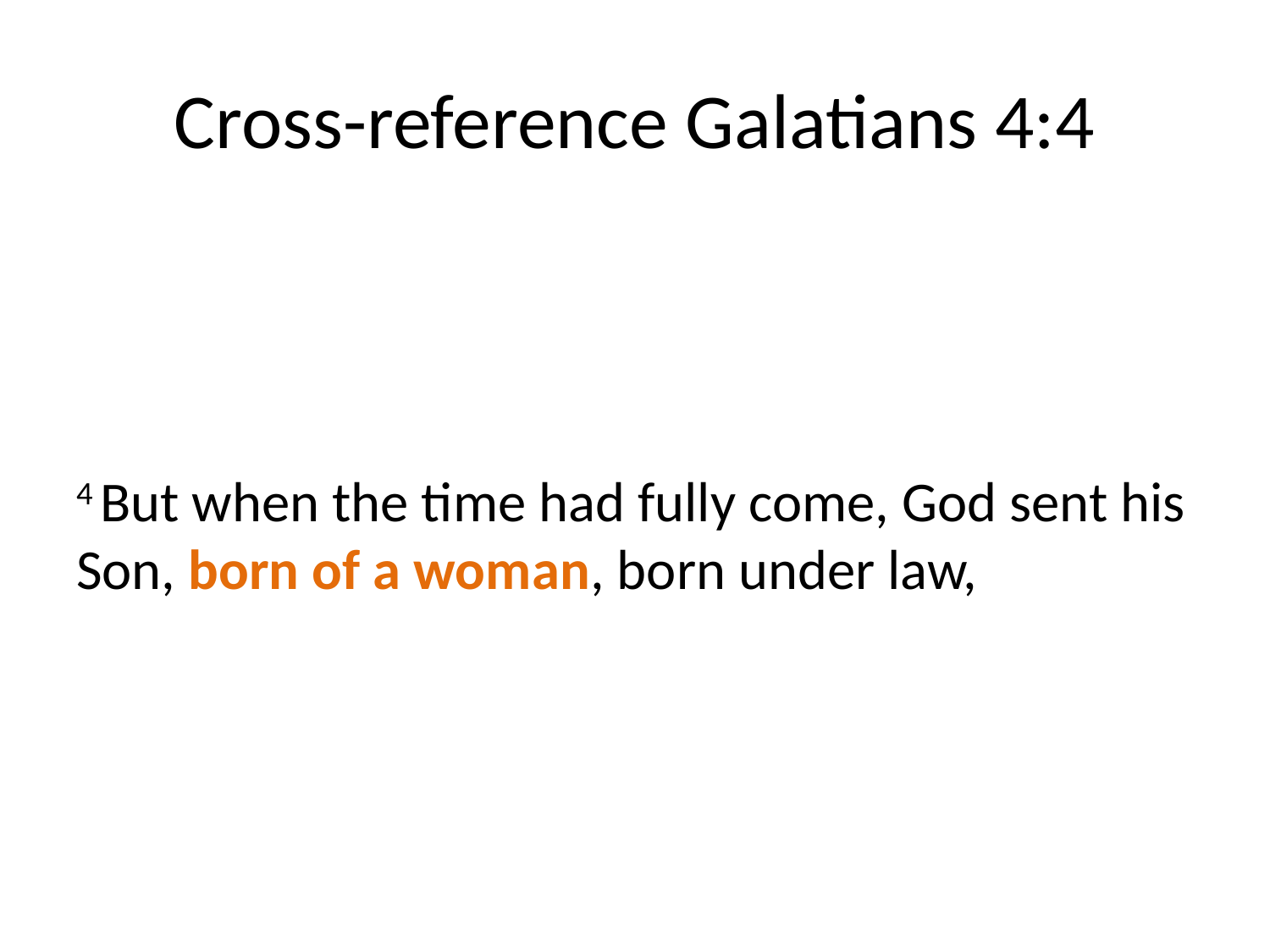

# Cross-reference Galatians 4:4

4 But when the time had fully come, God sent his Son, born of a woman, born under law,